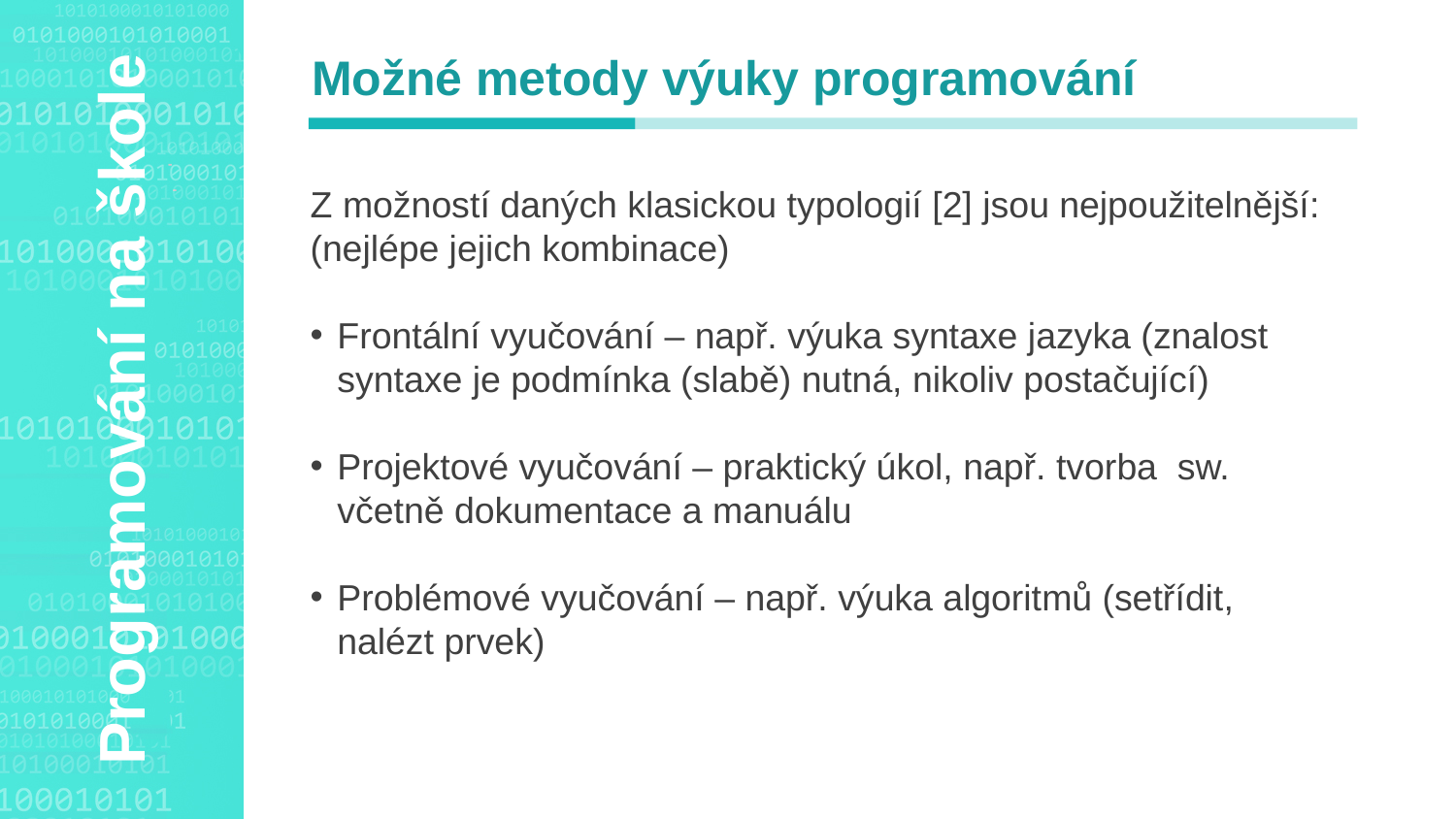

Možné metody výuky programování

Z možností daných klasickou typologií [2] jsou nejpoužitelnější:
(nejlépe jejich kombinace)

Frontální vyučování – např. výuka syntaxe jazyka (znalost syntaxe je podmínka (slabě) nutná, nikoliv postačující)
Projektové vyučování – praktický úkol, např. tvorba  sw. včetně dokumentace a manuálu
Problémové vyučování – např. výuka algoritmů (setřídit, nalézt prvek)

Agenda Style

Programování na škole